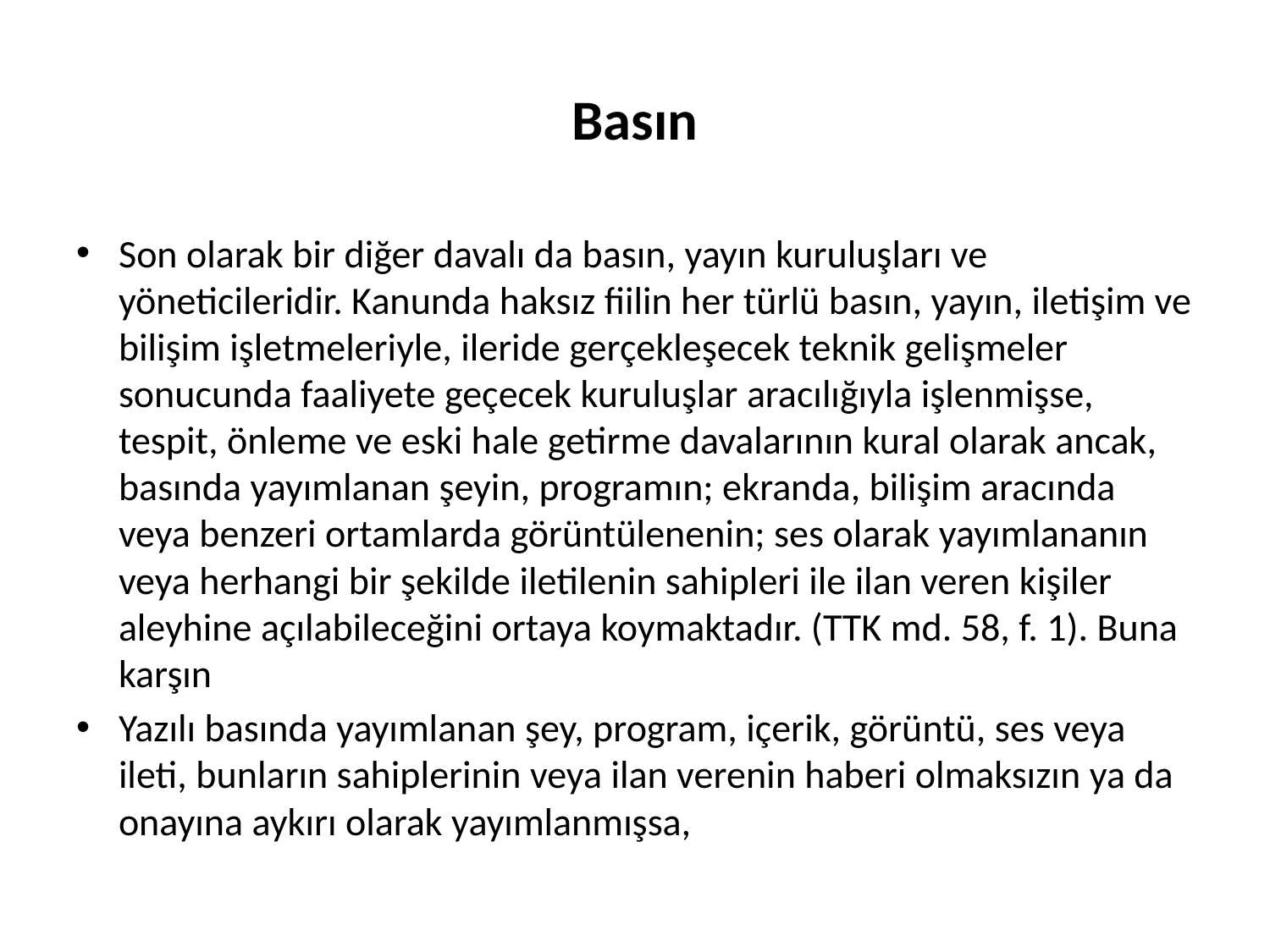

# Basın
Son olarak bir diğer davalı da basın, yayın kuruluşları ve yöneticileridir. Kanunda haksız fiilin her türlü basın, yayın, iletişim ve bilişim işletmeleriyle, ileride gerçekleşecek teknik gelişmeler sonucunda faaliyete geçecek kuruluşlar aracılığıyla işlenmişse, tespit, önleme ve eski hale getirme davalarının kural olarak ancak, basında yayımlanan şeyin, programın; ekranda, bilişim aracında veya benzeri ortamlarda görüntülenenin; ses olarak yayımlananın veya herhangi bir şekilde iletilenin sahipleri ile ilan veren kişiler aleyhine açılabileceğini ortaya koymaktadır. (TTK md. 58, f. 1). Buna karşın
Yazılı basında yayımlanan şey, program, içerik, görüntü, ses veya ileti, bunların sahiplerinin veya ilan verenin haberi olmaksızın ya da onayına aykırı olarak yayımlanmışsa,